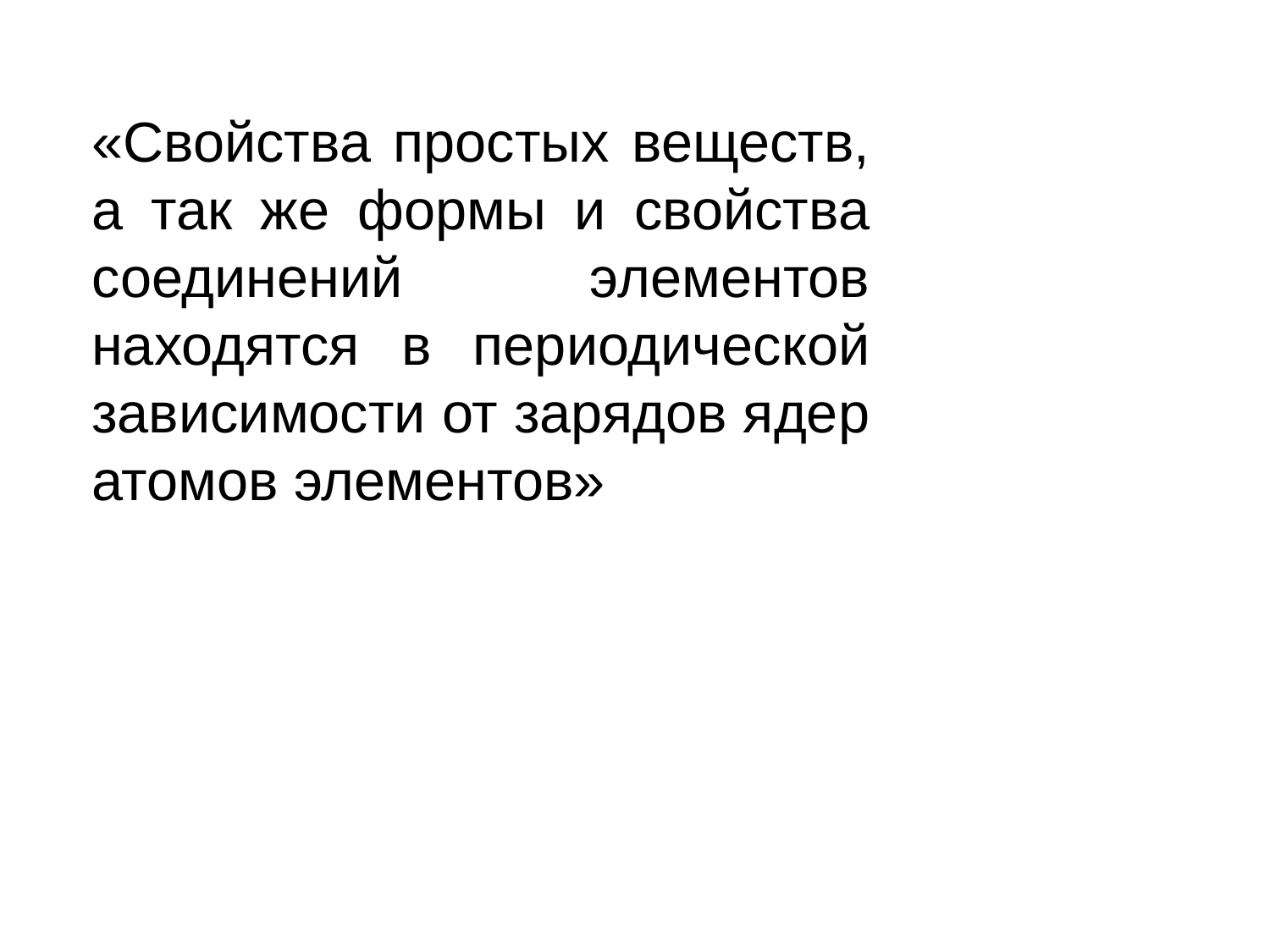

«Свойства простых веществ, а так же формы и свойства соединений элементов находятся в периодической зависимости от зарядов ядер атомов элементов»